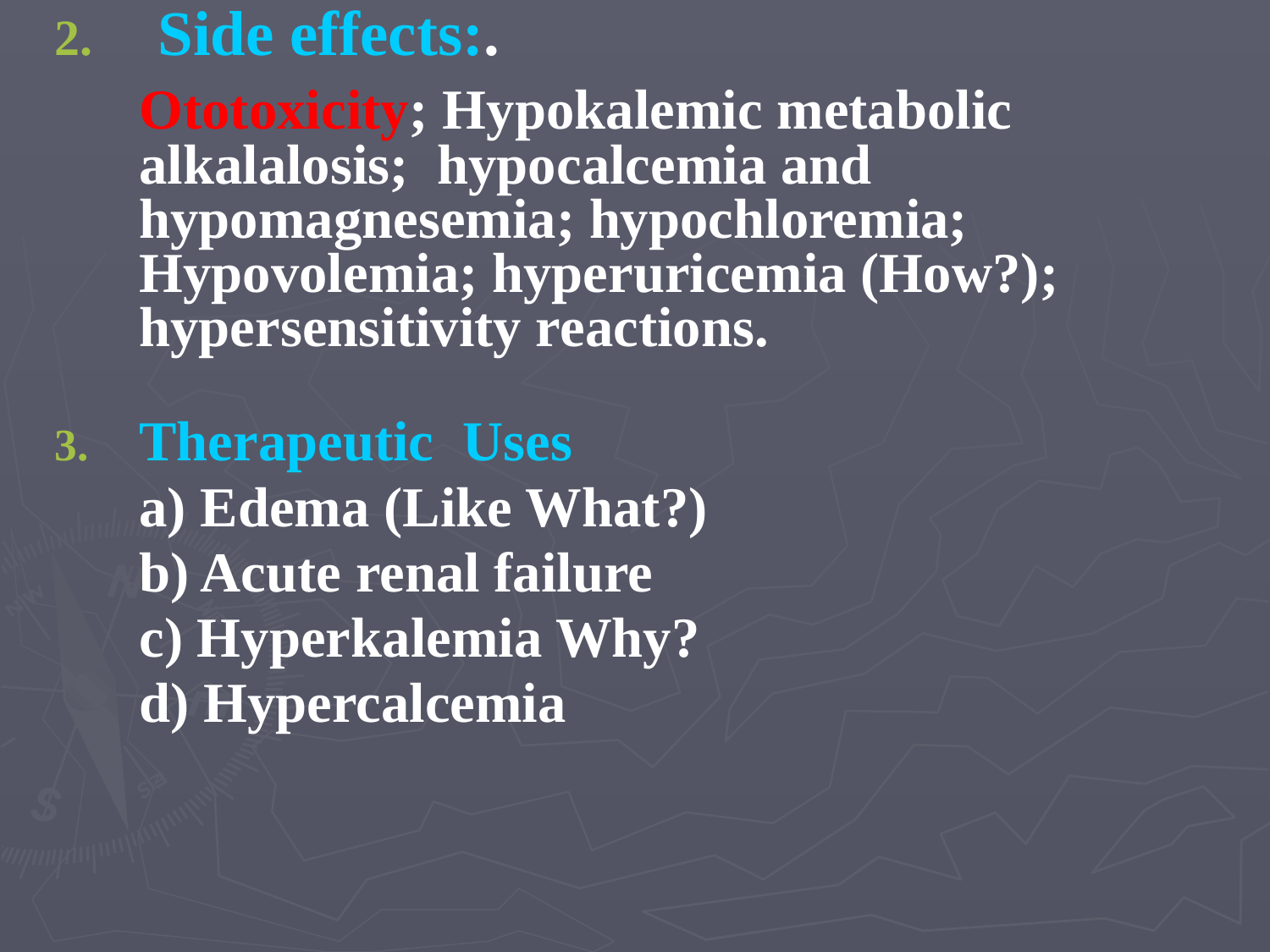

Side effects:.
	Ototoxicity; Hypokalemic metabolic alkalalosis;  hypocalcemia and hypomagnesemia; hypochloremia; Hypovolemia; hyperuricemia (How?); hypersensitivity reactions.

Therapeutic  Uses
	a) Edema (Like What?)
	b) Acute renal failure
	c) Hyperkalemia Why?
	d) Hypercalcemia